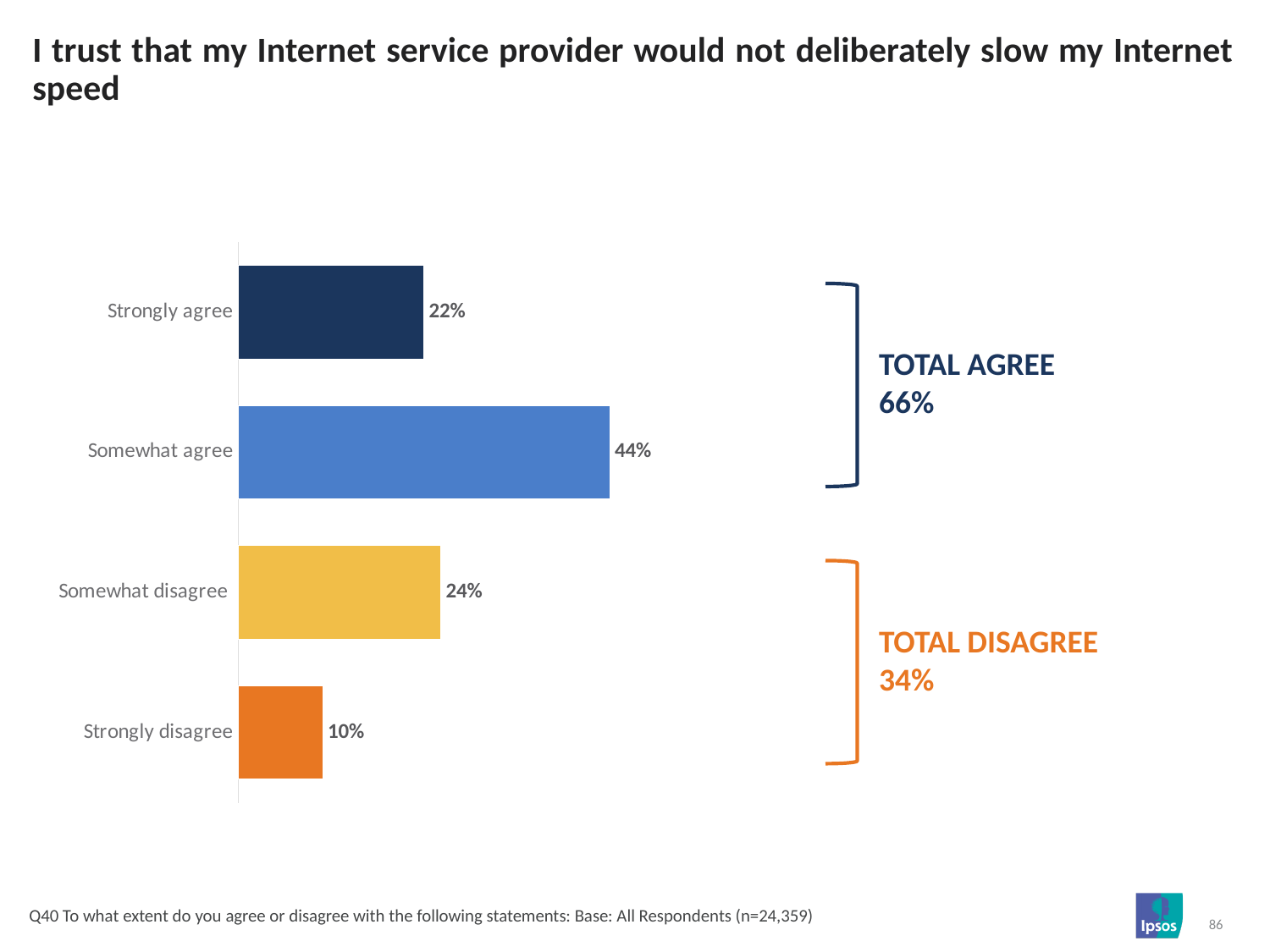

# I trust that my Internet service provider would not deliberately slow my Internet speed

### Chart

| Category | Column1 |
|---|---|
| Strongly agree | 0.22 |
| Somewhat agree | 0.44 |
| Somewhat disagree  | 0.24 |
| Strongly disagree | 0.1 |
TOTAL AGREE
66%

TOTAL DISAGREE
34%
Q40 To what extent do you agree or disagree with the following statements: Base: All Respondents (n=24,359)